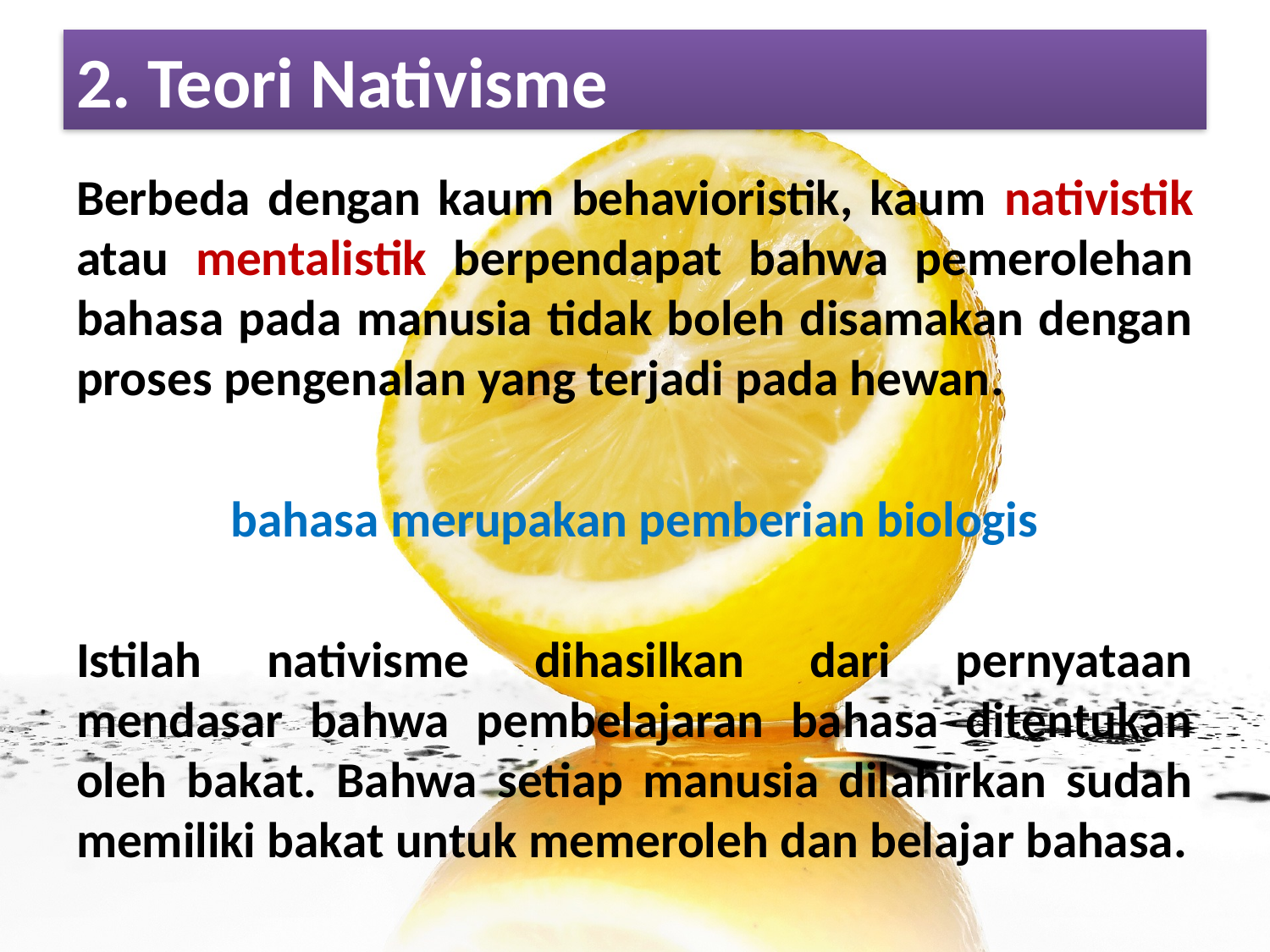

# 2. Teori Nativisme
Berbeda dengan kaum behavioristik, kaum nativistik atau mentalistik berpendapat bahwa pemerolehan bahasa pada manusia tidak boleh disamakan dengan proses pengenalan yang terjadi pada hewan.

bahasa merupakan pemberian biologis

Istilah nativisme dihasilkan dari pernyataan mendasar bahwa pembelajaran bahasa ditentukan oleh bakat. Bahwa setiap manusia dilahirkan sudah memiliki bakat untuk memeroleh dan belajar bahasa.